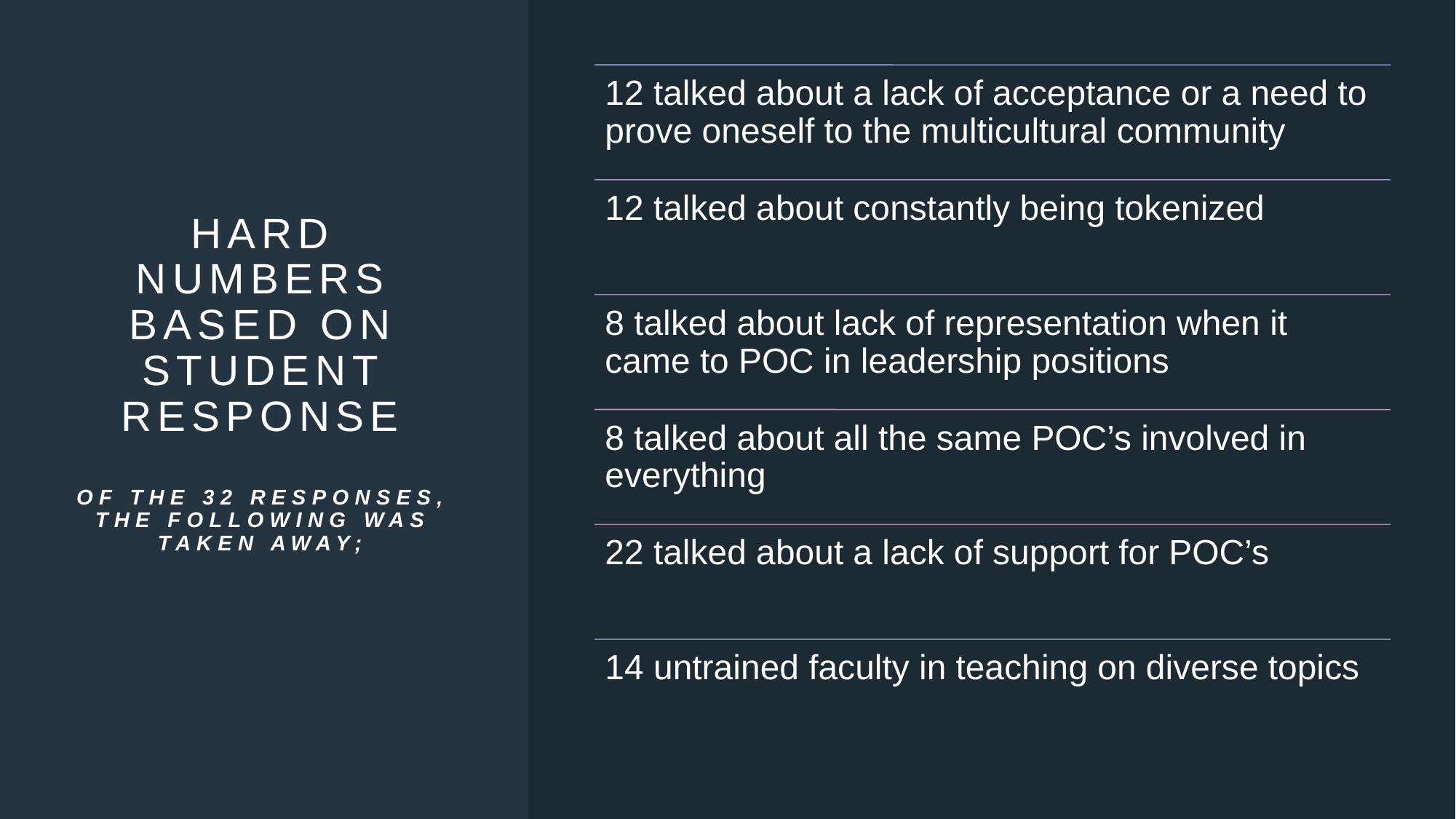

12 talked about a lack of acceptance or a need to prove oneself to the multicultural community
12 talked about constantly being tokenized
8 talked about lack of representation when it came to POC in leadership positions
8 talked about all the same POC’s involved in everything
22 talked about a lack of support for POC’s
14 untrained faculty in teaching on diverse topics
# Hard Numbers based on student Response Of the 32 responses, the following was taken away;